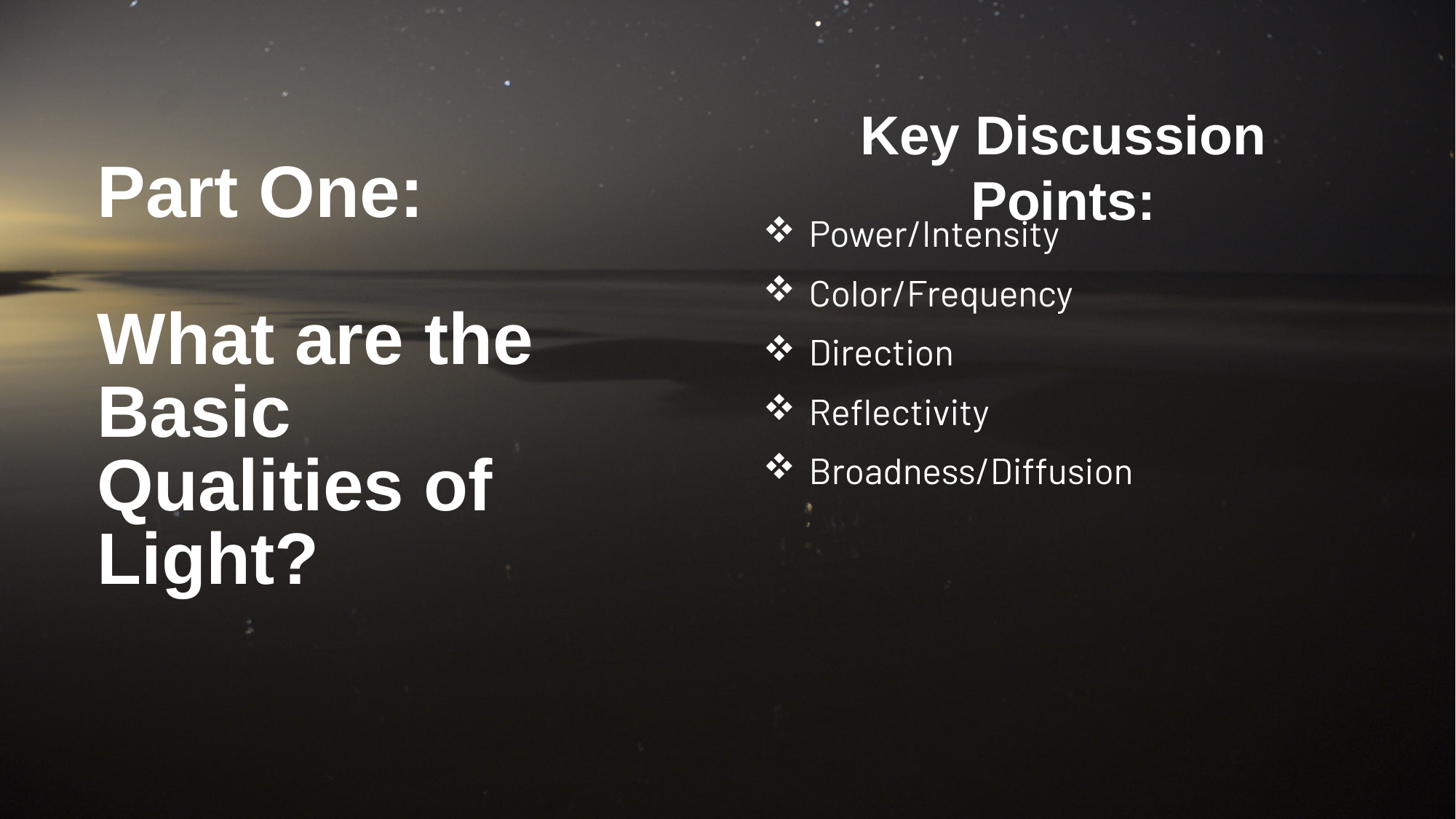

Key Discussion Points:
# Part One: What are the Basic Qualities of Light?
Power/Intensity
Color/Frequency
Direction
Reflectivity
Broadness/Diffusion